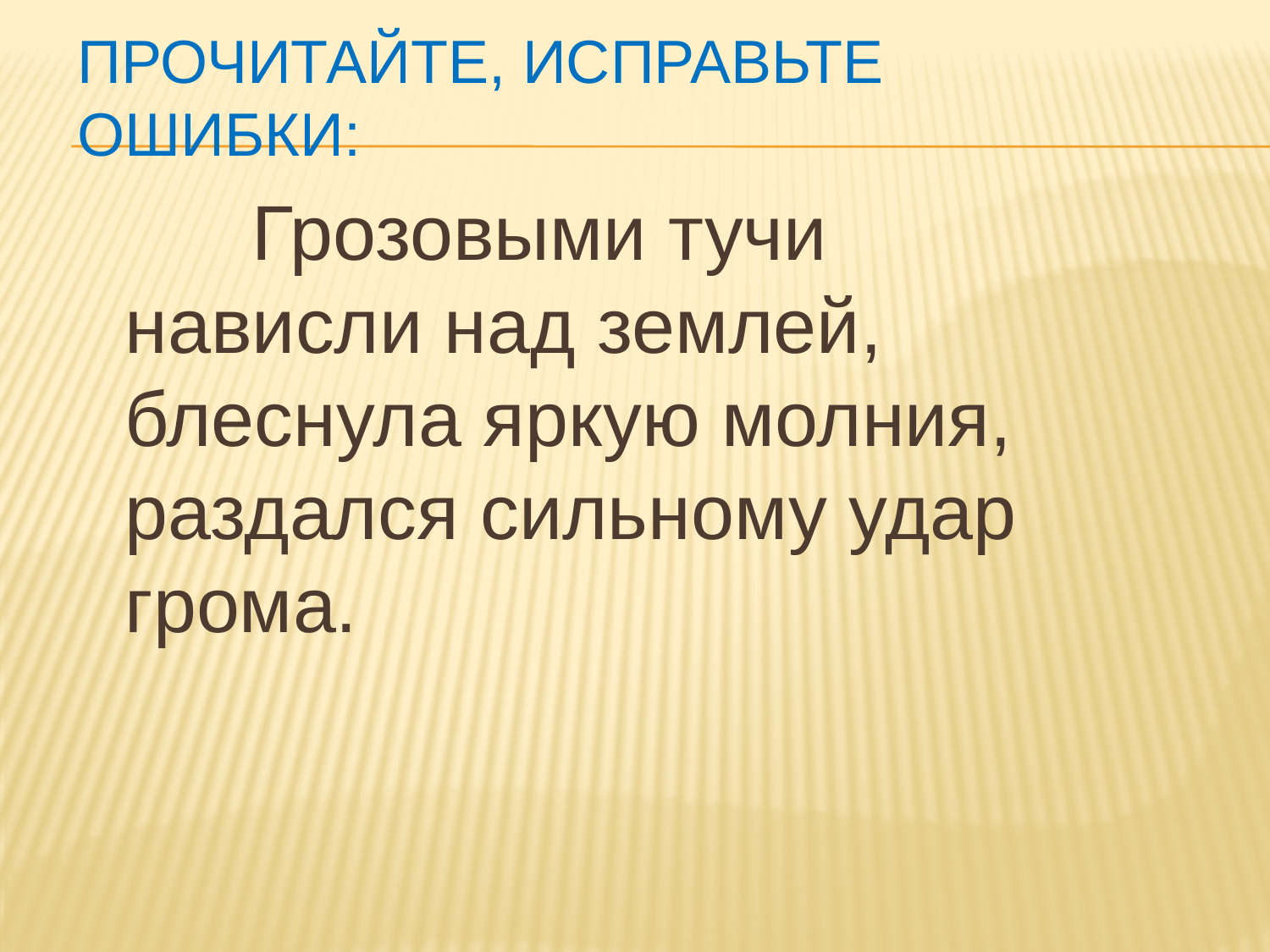

# Прочитайте, исправьте ошибки:
   	Грозовыми тучи нависли над землей, блеснула яркую молния, раздался сильному удар грома.